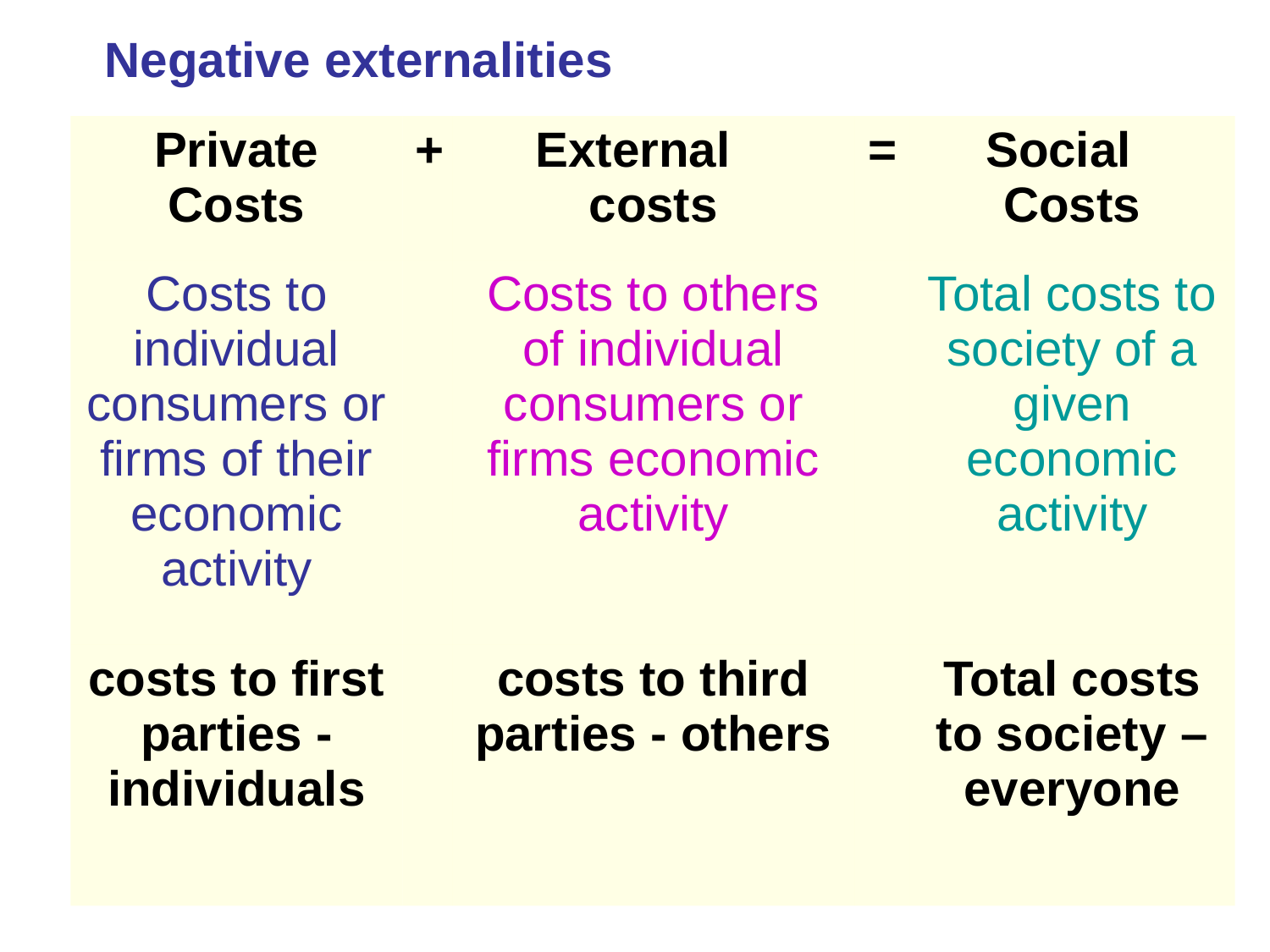

Negative externalities
| Private Costs | + | External costs | = | Social Costs |
| --- | --- | --- | --- | --- |
| Costs to individual consumers or firms of their economic activity |  | Costs to others of individual consumers or firms economic activity |  | Total costs to society of a given economic activity |
| costs to first parties - individuals |  | costs to third parties - others |  | Total costs to society –everyone |